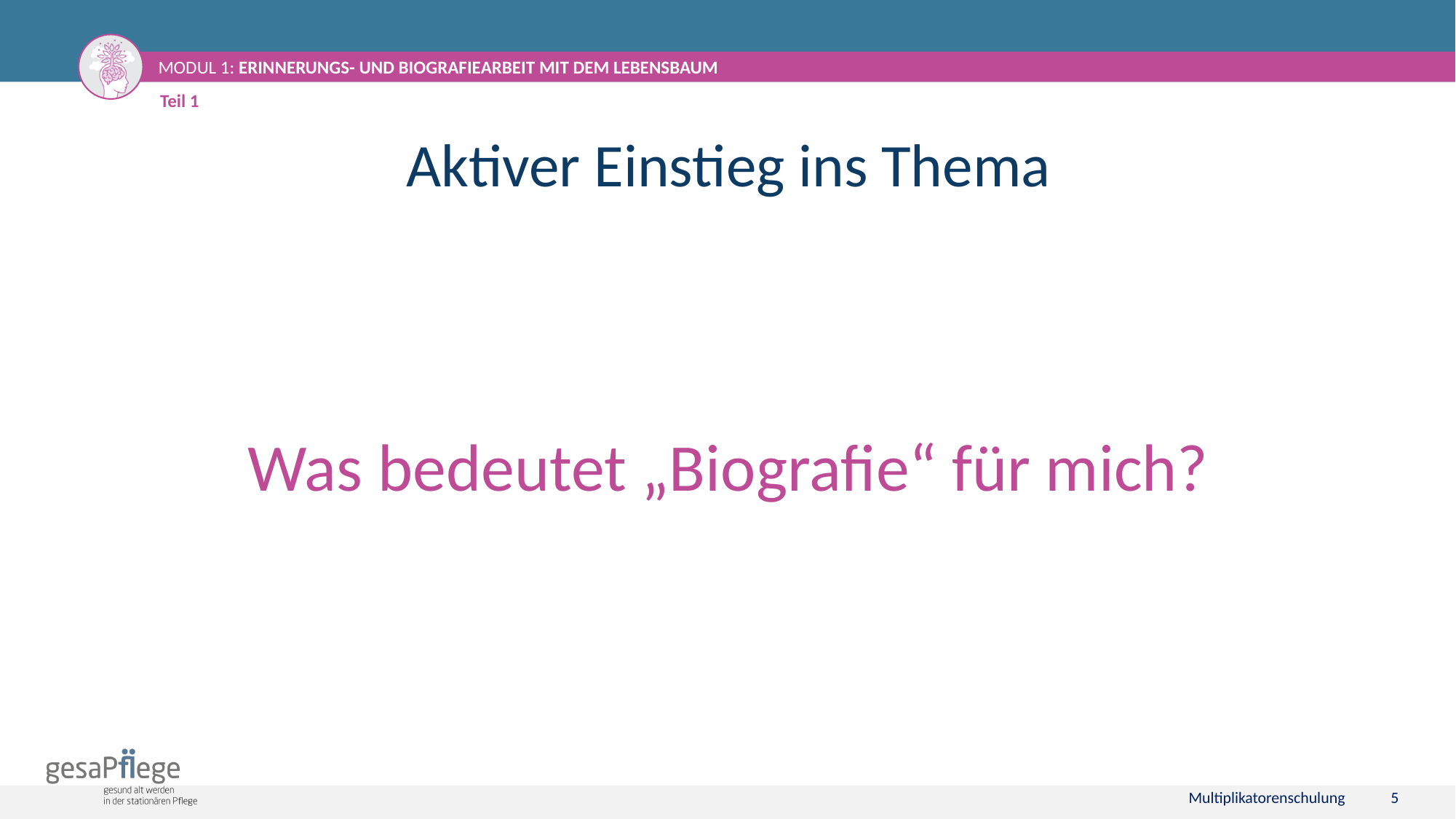

Teil 1
# Aktiver Einstieg ins Thema
Was bedeutet „Biografie“ für mich?
Multiplikatorenschulung
5